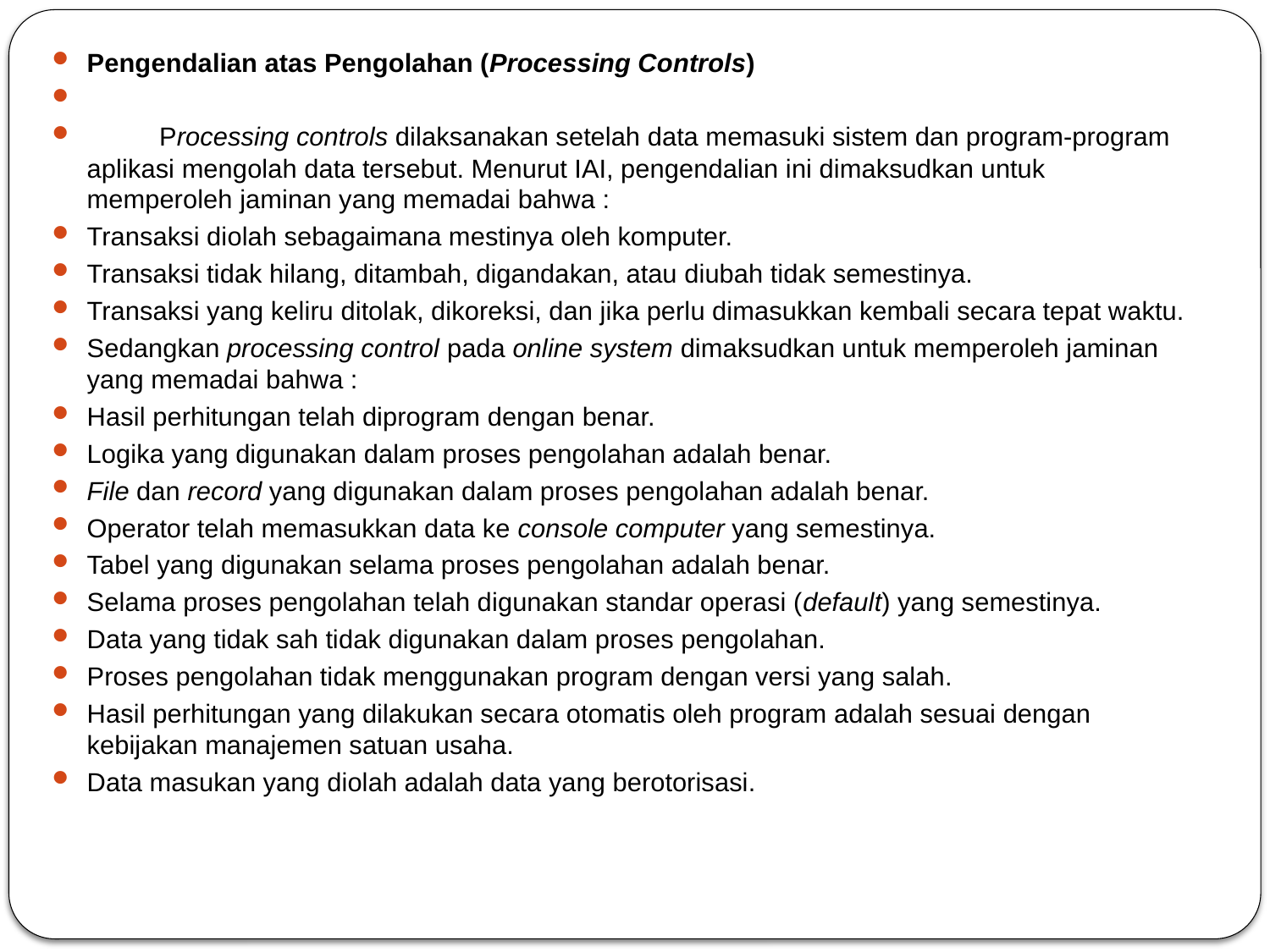

#
Pengendalian atas Pengolahan (Processing Controls)

	Processing controls dilaksanakan setelah data memasuki sistem dan program-program aplikasi mengolah data tersebut. Menurut IAI, pengendalian ini dimaksudkan untuk memperoleh jaminan yang memadai bahwa :
Transaksi diolah sebagaimana mestinya oleh komputer.
Transaksi tidak hilang, ditambah, digandakan, atau diubah tidak semestinya.
Transaksi yang keliru ditolak, dikoreksi, dan jika perlu dimasukkan kembali secara tepat waktu.
Sedangkan processing control pada online system dimaksudkan untuk memperoleh jaminan yang memadai bahwa :
Hasil perhitungan telah diprogram dengan benar.
Logika yang digunakan dalam proses pengolahan adalah benar.
File dan record yang digunakan dalam proses pengolahan adalah benar.
Operator telah memasukkan data ke console computer yang semestinya.
Tabel yang digunakan selama proses pengolahan adalah benar.
Selama proses pengolahan telah digunakan standar operasi (default) yang semestinya.
Data yang tidak sah tidak digunakan dalam proses pengolahan.
Proses pengolahan tidak menggunakan program dengan versi yang salah.
Hasil perhitungan yang dilakukan secara otomatis oleh program adalah sesuai dengan kebijakan manajemen satuan usaha.
Data masukan yang diolah adalah data yang berotorisasi.